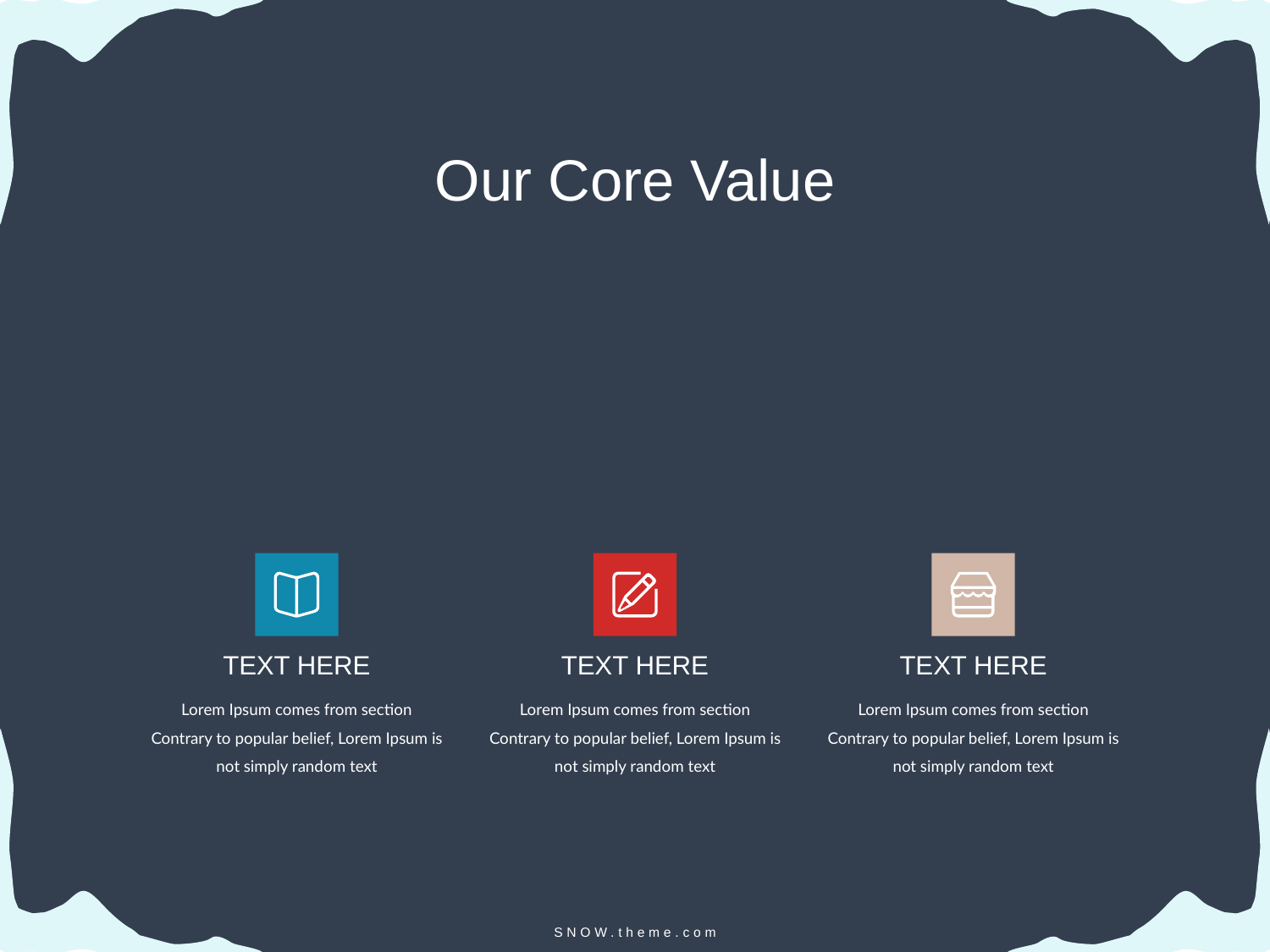

Our Core Value

TEXT HERE
TEXT HERE
TEXT HERE
Lorem Ipsum comes from section Contrary to popular belief, Lorem Ipsum is not simply random text
Lorem Ipsum comes from section Contrary to popular belief, Lorem Ipsum is not simply random text
Lorem Ipsum comes from section Contrary to popular belief, Lorem Ipsum is not simply random text